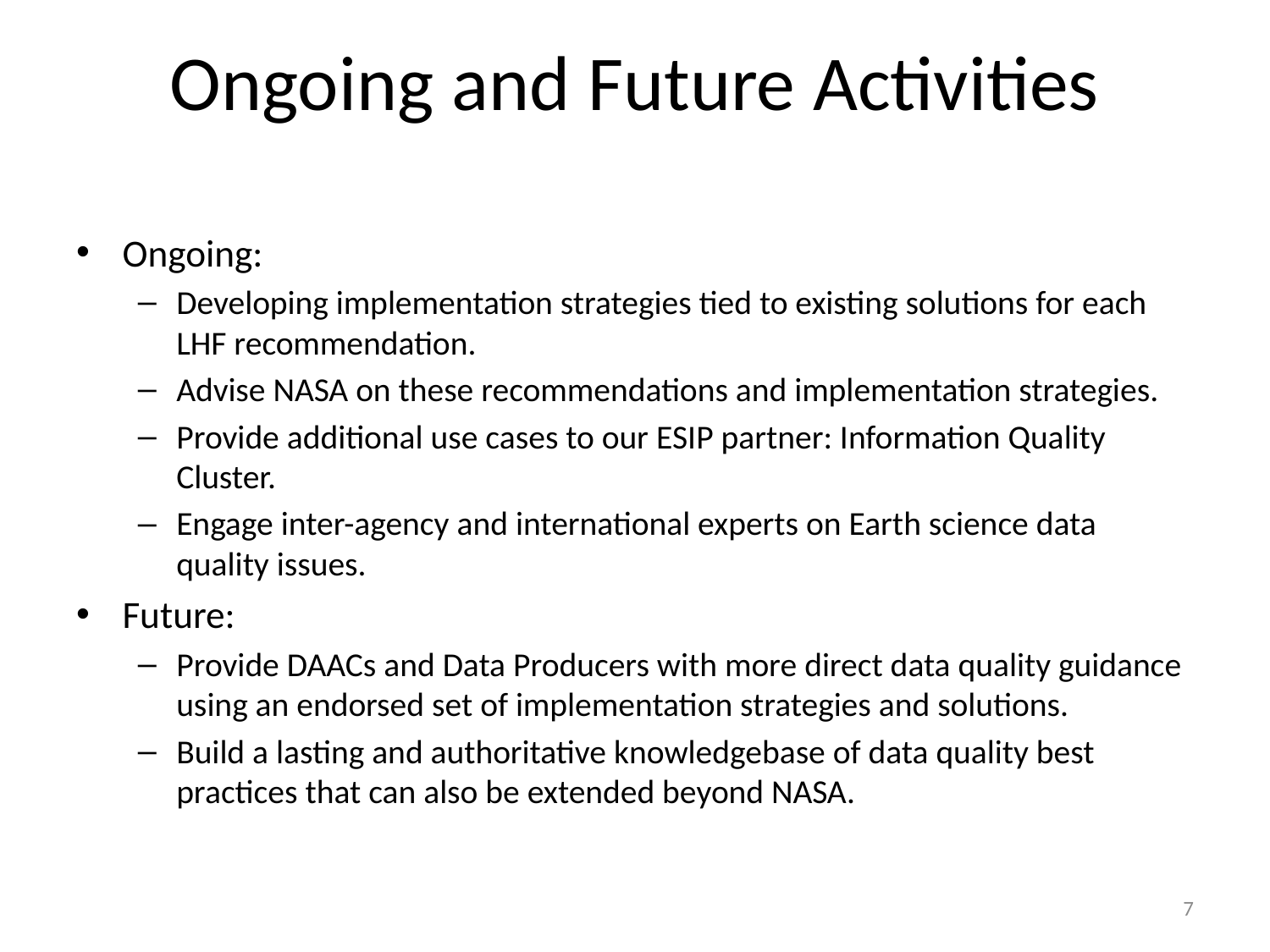

# Ongoing and Future Activities
Ongoing:
Developing implementation strategies tied to existing solutions for each LHF recommendation.
Advise NASA on these recommendations and implementation strategies.
Provide additional use cases to our ESIP partner: Information Quality Cluster.
Engage inter-agency and international experts on Earth science data quality issues.
Future:
Provide DAACs and Data Producers with more direct data quality guidance using an endorsed set of implementation strategies and solutions.
Build a lasting and authoritative knowledgebase of data quality best practices that can also be extended beyond NASA.
7